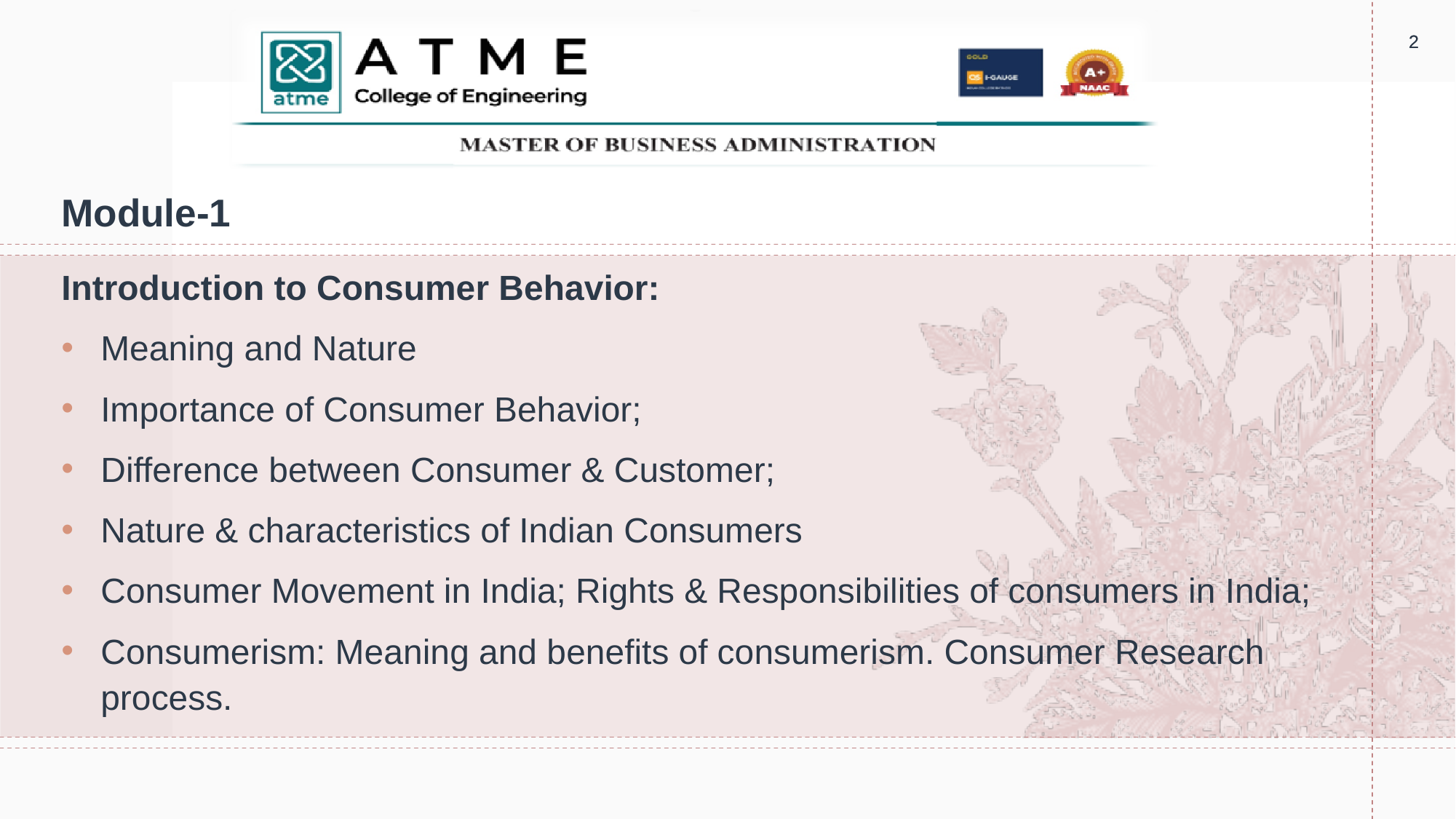

2
2
# Module-1
Introduction to Consumer Behavior:
Meaning and Nature
Importance of Consumer Behavior;
Difference between Consumer & Customer;
Nature & characteristics of Indian Consumers
Consumer Movement in India; Rights & Responsibilities of consumers in India;
Consumerism: Meaning and benefits of consumerism. Consumer Research process.